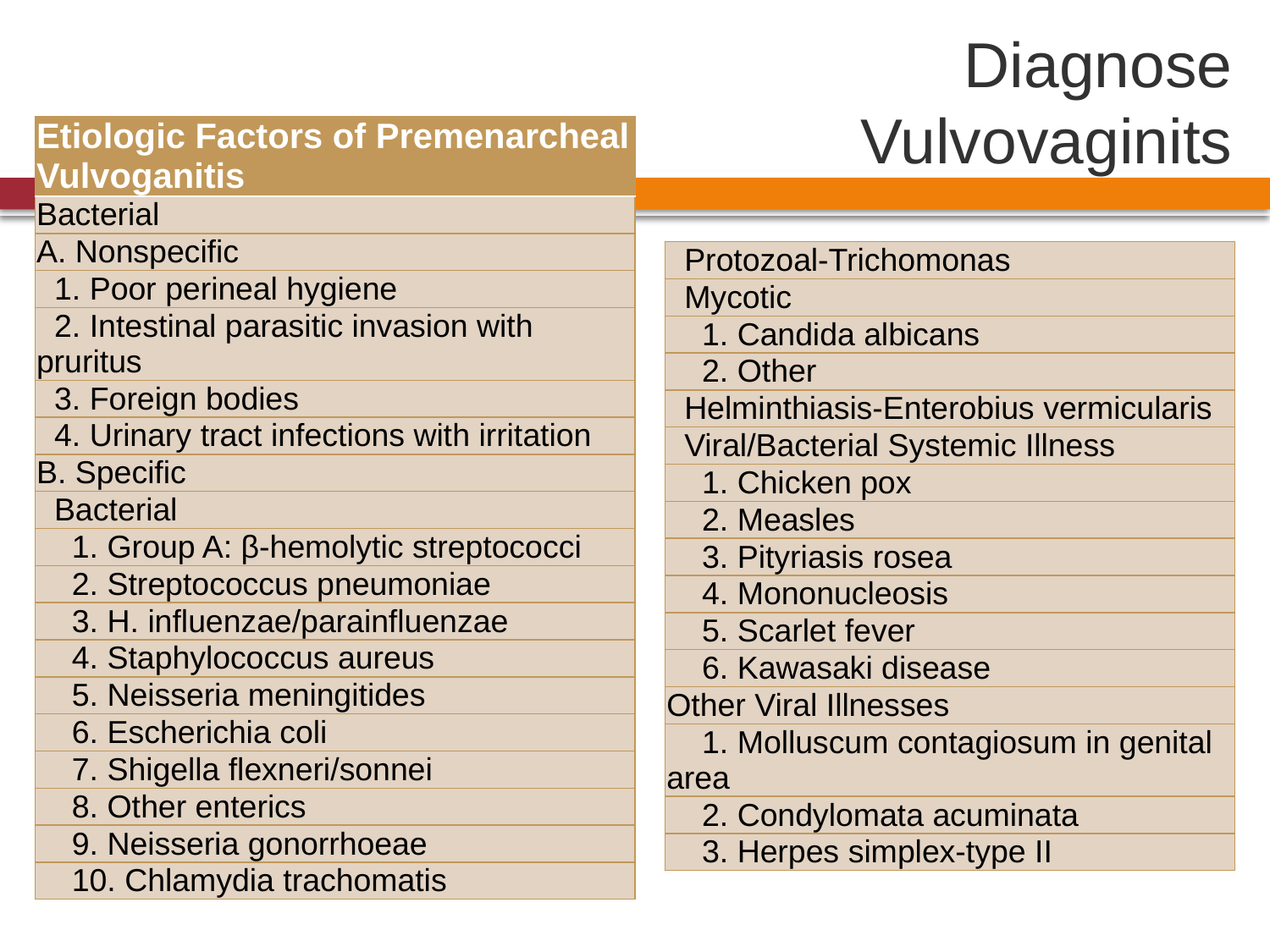

# Diagnose Vulvovaginits
| Etiologic Factors of Premenarcheal Vulvoganitis |
| --- |
| Bacterial |
| A. Nonspecific |
| 1. Poor perineal hygiene |
| 2. Intestinal parasitic invasion with pruritus |
| 3. Foreign bodies |
| 4. Urinary tract infections with irritation |
| B. Specific |
| Bacterial |
| 1. Group A: β-hemolytic streptococci |
| 2. Streptococcus pneumoniae |
| 3. H. influenzae/parainfluenzae |
| 4. Staphylococcus aureus |
| 5. Neisseria meningitides |
| 6. Escherichia coli |
| 7. Shigella flexneri/sonnei |
| 8. Other enterics |
| 9. Neisseria gonorrhoeae |
| 10. Chlamydia trachomatis |
| Protozoal-Trichomonas |
| --- |
| Mycotic |
| 1. Candida albicans |
| 2. Other |
| Helminthiasis-Enterobius vermicularis |
| Viral/Bacterial Systemic Illness |
| 1. Chicken pox |
| 2. Measles |
| 3. Pityriasis rosea |
| 4. Mononucleosis |
| 5. Scarlet fever |
| 6. Kawasaki disease |
| Other Viral Illnesses |
| 1. Molluscum contagiosum in genital area |
| 2. Condylomata acuminata |
| 3. Herpes simplex-type II |